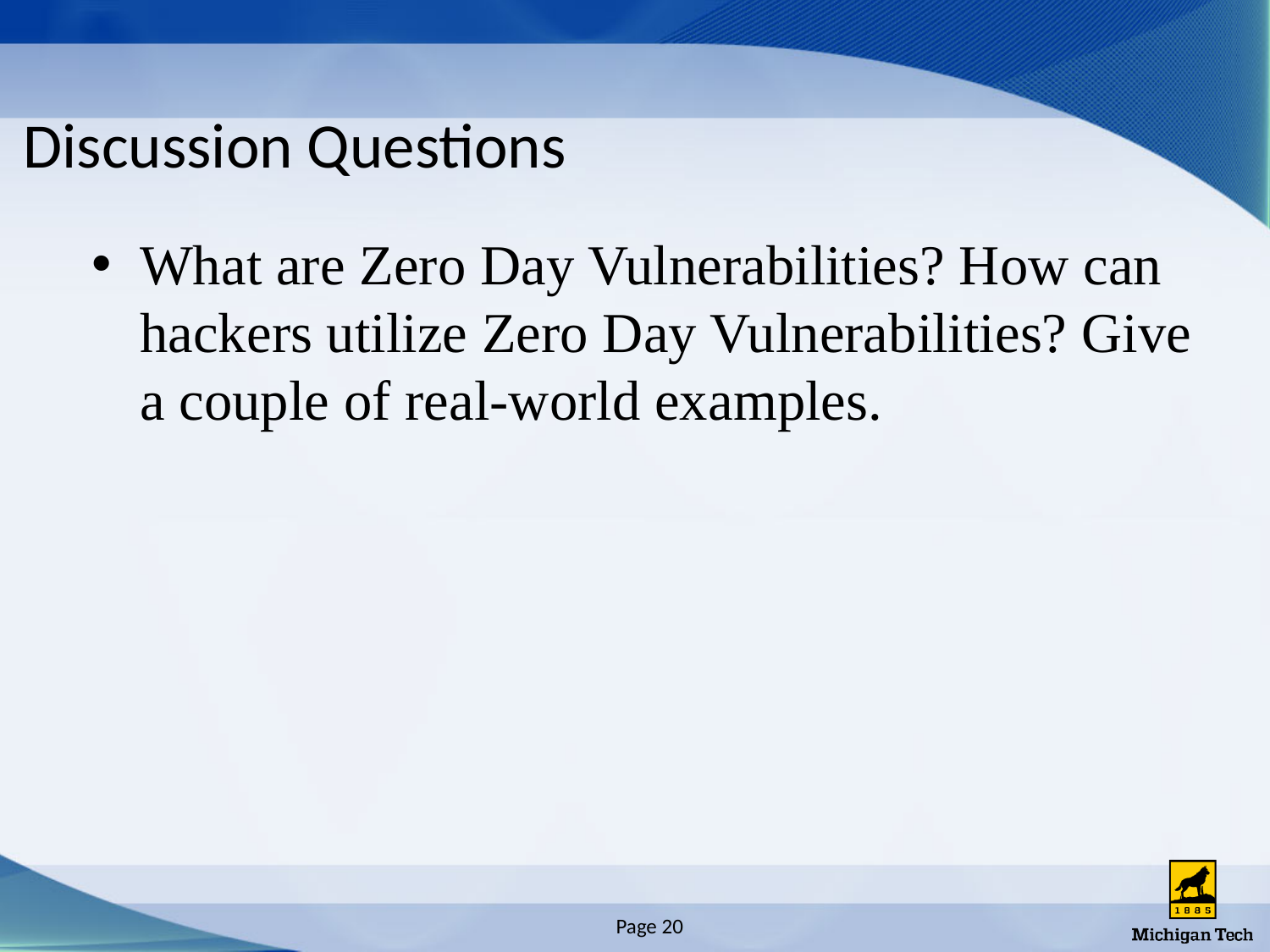

# Discussion Questions
What are Zero Day Vulnerabilities? How can hackers utilize Zero Day Vulnerabilities? Give a couple of real-world examples.